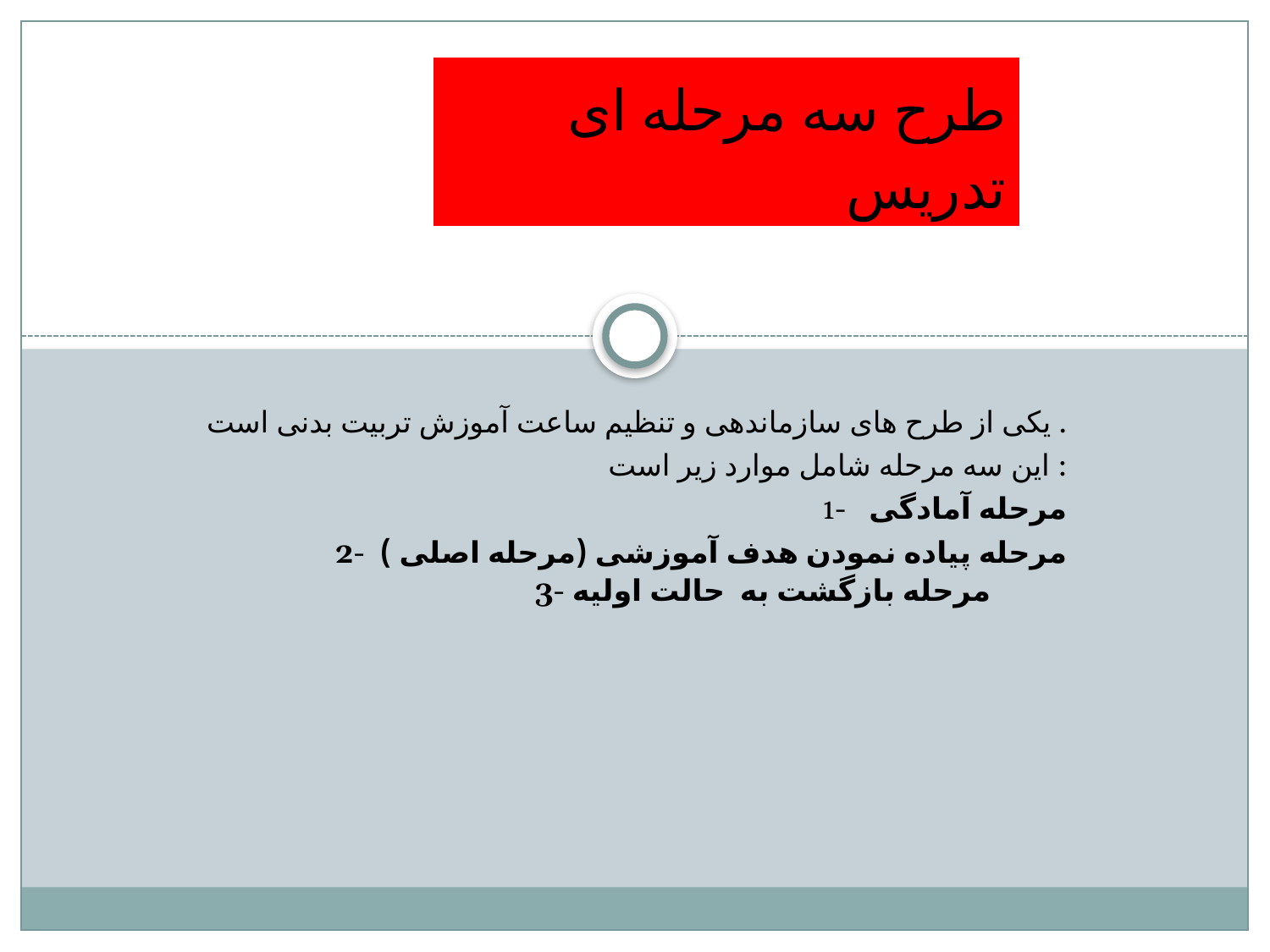

طرح سه مرحله ای تدریس
یکی از طرح های سازماندهی و تنظیم ساعت آموزش تربیت بدنی است .
این سه مرحله شامل موارد زیر است :
1-   مرحله آمادگی
2-  مرحله پیاده نمودن هدف آموزشی (مرحله اصلی )
3- مرحله بازگشت به  حالت اولیه